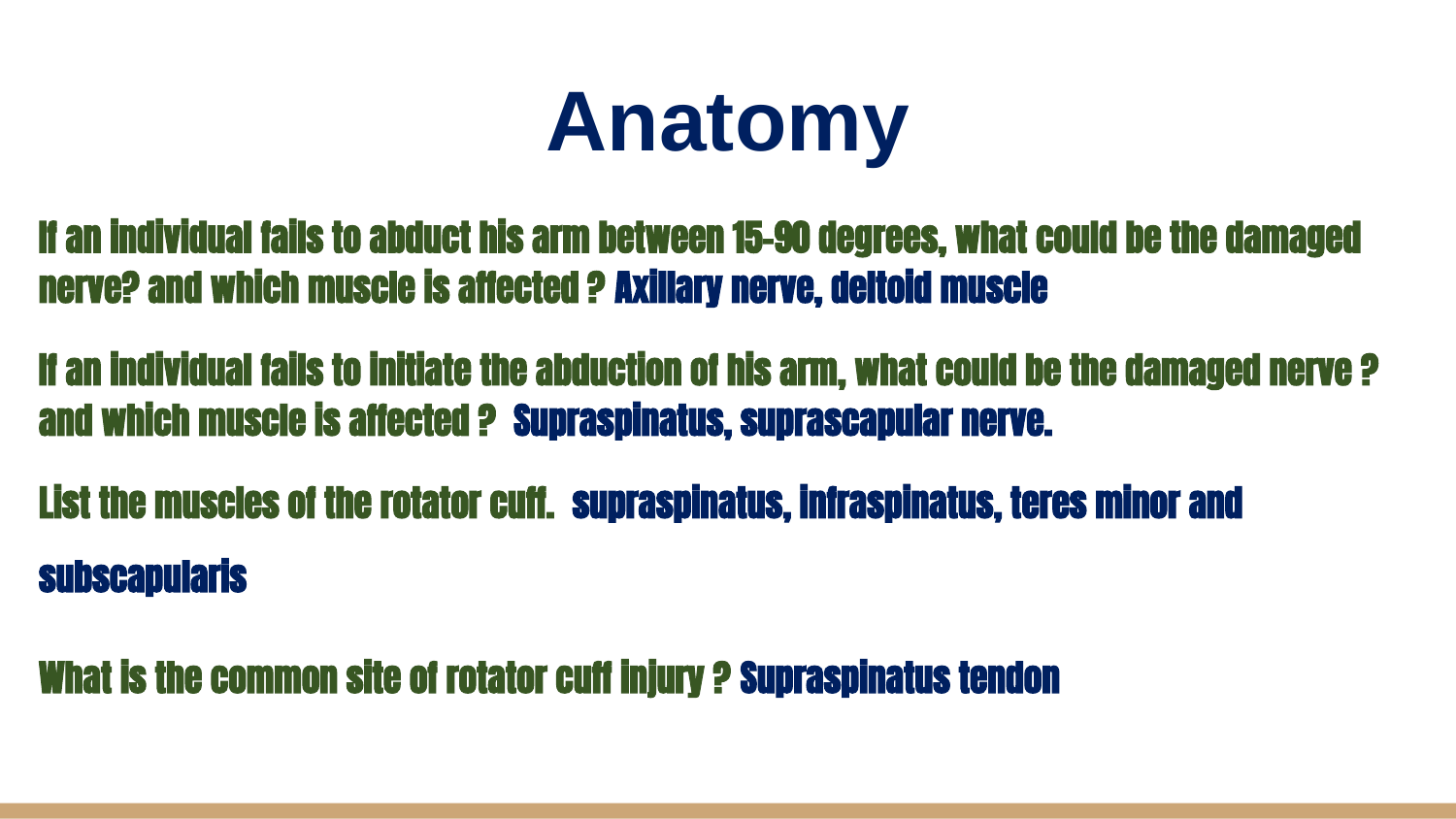

# Anatomy
If an individual fails to abduct his arm between 15-90 degrees, what could be the damaged nerve? and which muscle is affected ? Axillary nerve, deltoid muscle
If an individual fails to initiate the abduction of his arm, what could be the damaged nerve ? and which muscle is affected ?  Supraspinatus, suprascapular nerve.
List the muscles of the rotator cuff.  supraspinatus, infraspinatus, teres minor and subscapularis
What is the common site of rotator cuff injury ? Supraspinatus tendon